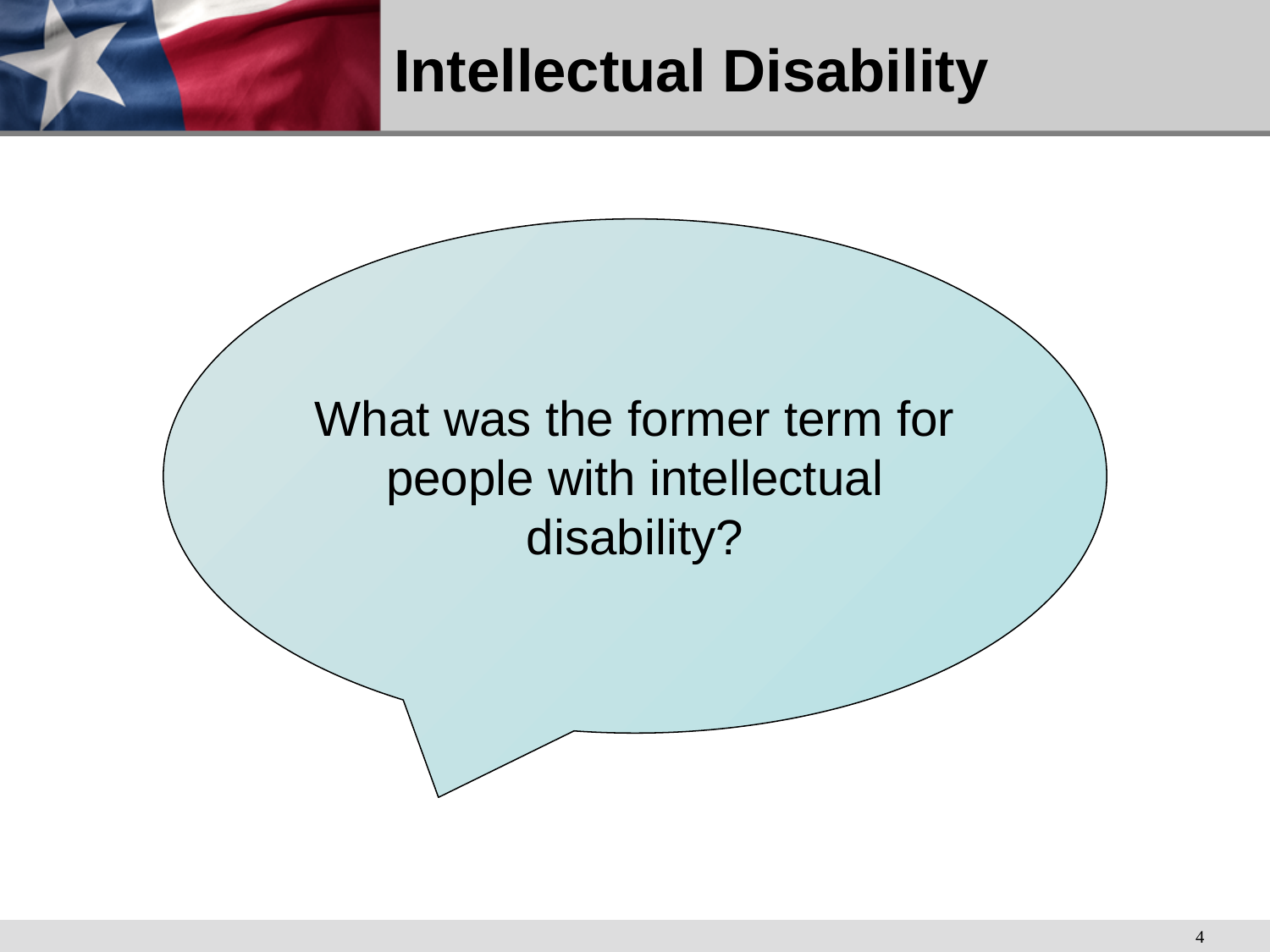

# Intellectual Disability
What was the former term for people with intellectual disability?
4